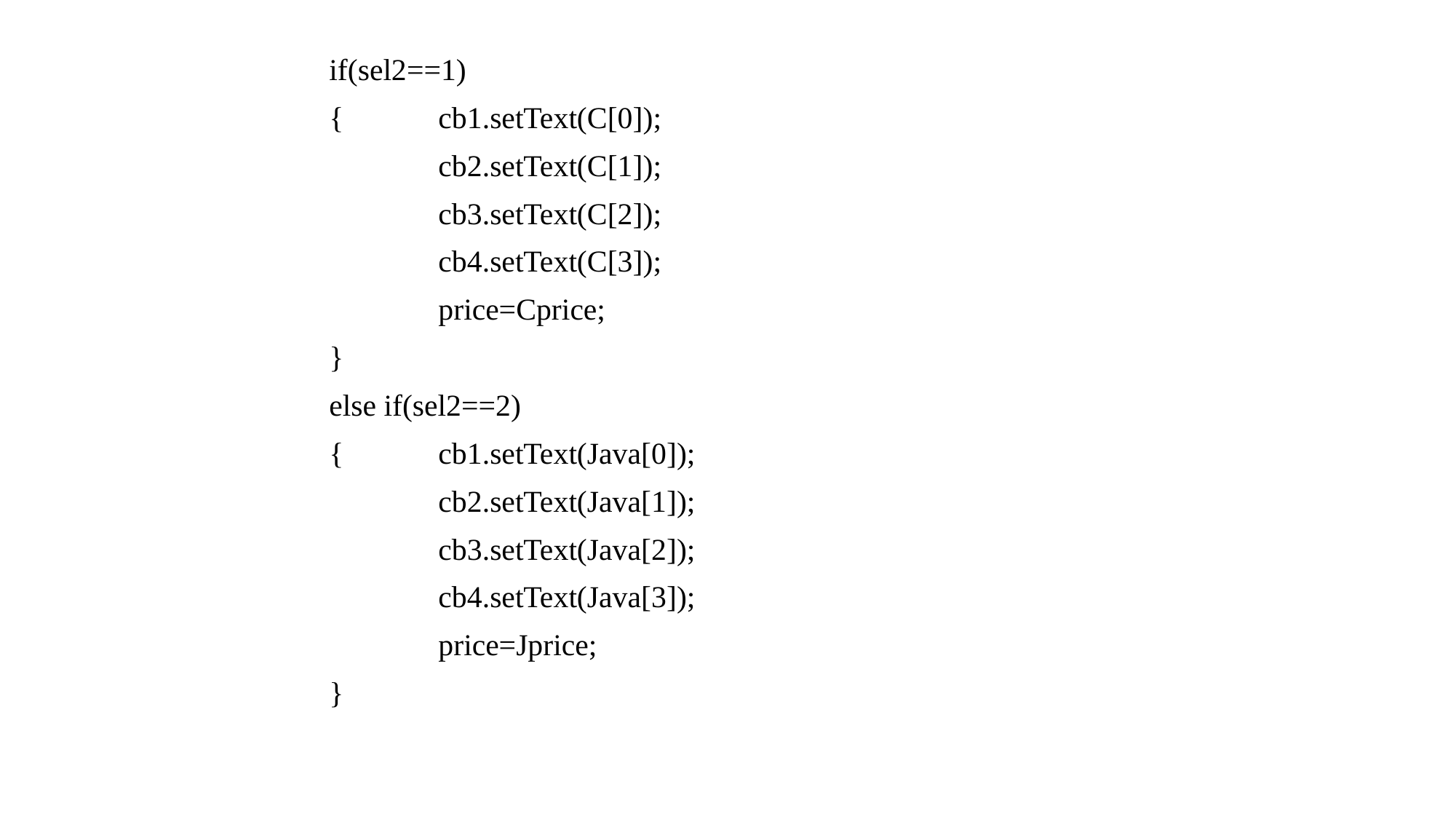

if(sel2==1)
		{	cb1.setText(C[0]);
			cb2.setText(C[1]);
			cb3.setText(C[2]);
			cb4.setText(C[3]);
			price=Cprice;
		}
		else if(sel2==2)
		{	cb1.setText(Java[0]);
			cb2.setText(Java[1]);
			cb3.setText(Java[2]);
			cb4.setText(Java[3]);
			price=Jprice;
		}